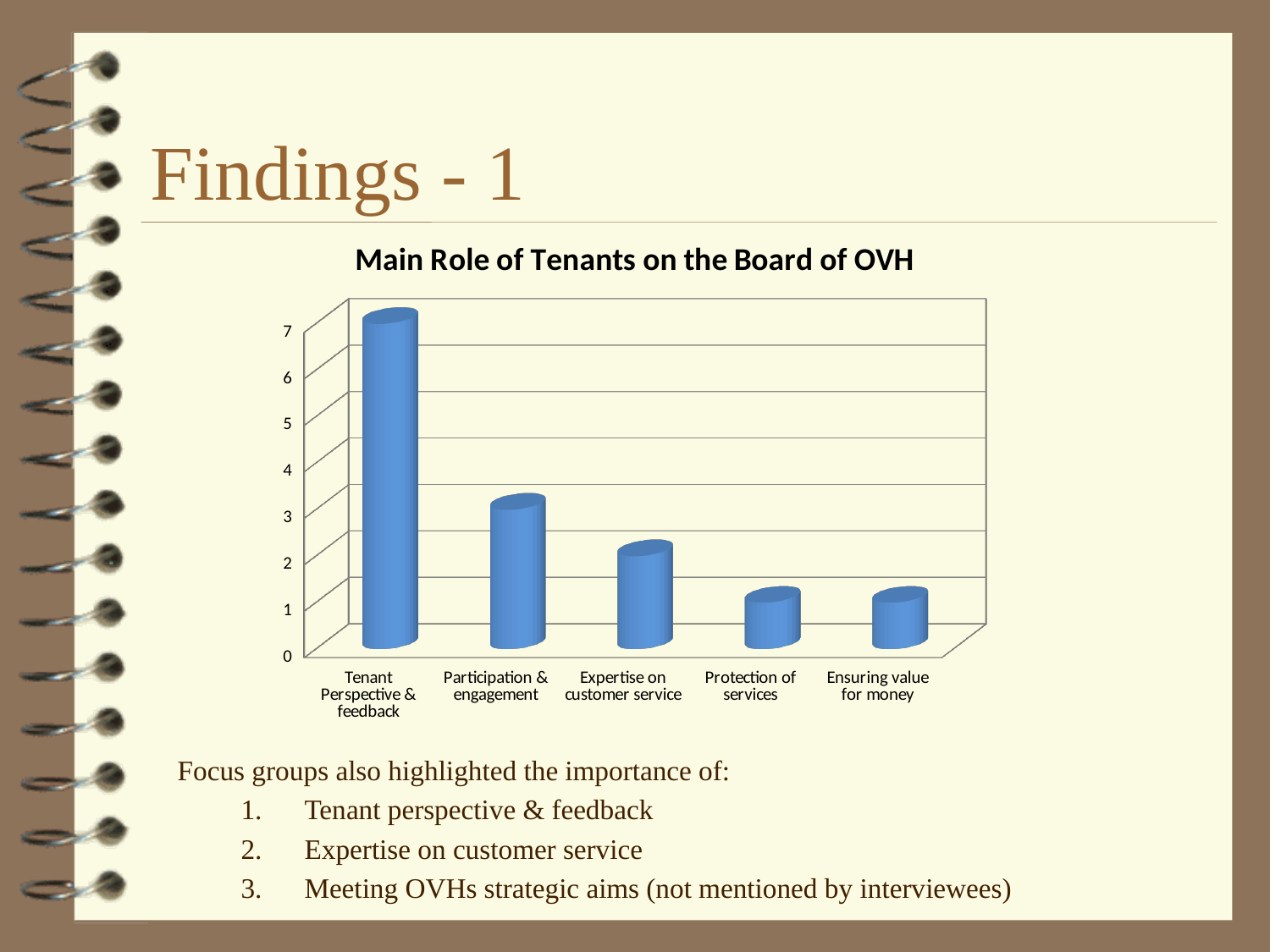

# Findings - 1

[unsupported chart]

Focus groups also highlighted the importance of:
Tenant perspective & feedback
Expertise on customer service
Meeting OVHs strategic aims (not mentioned by interviewees)